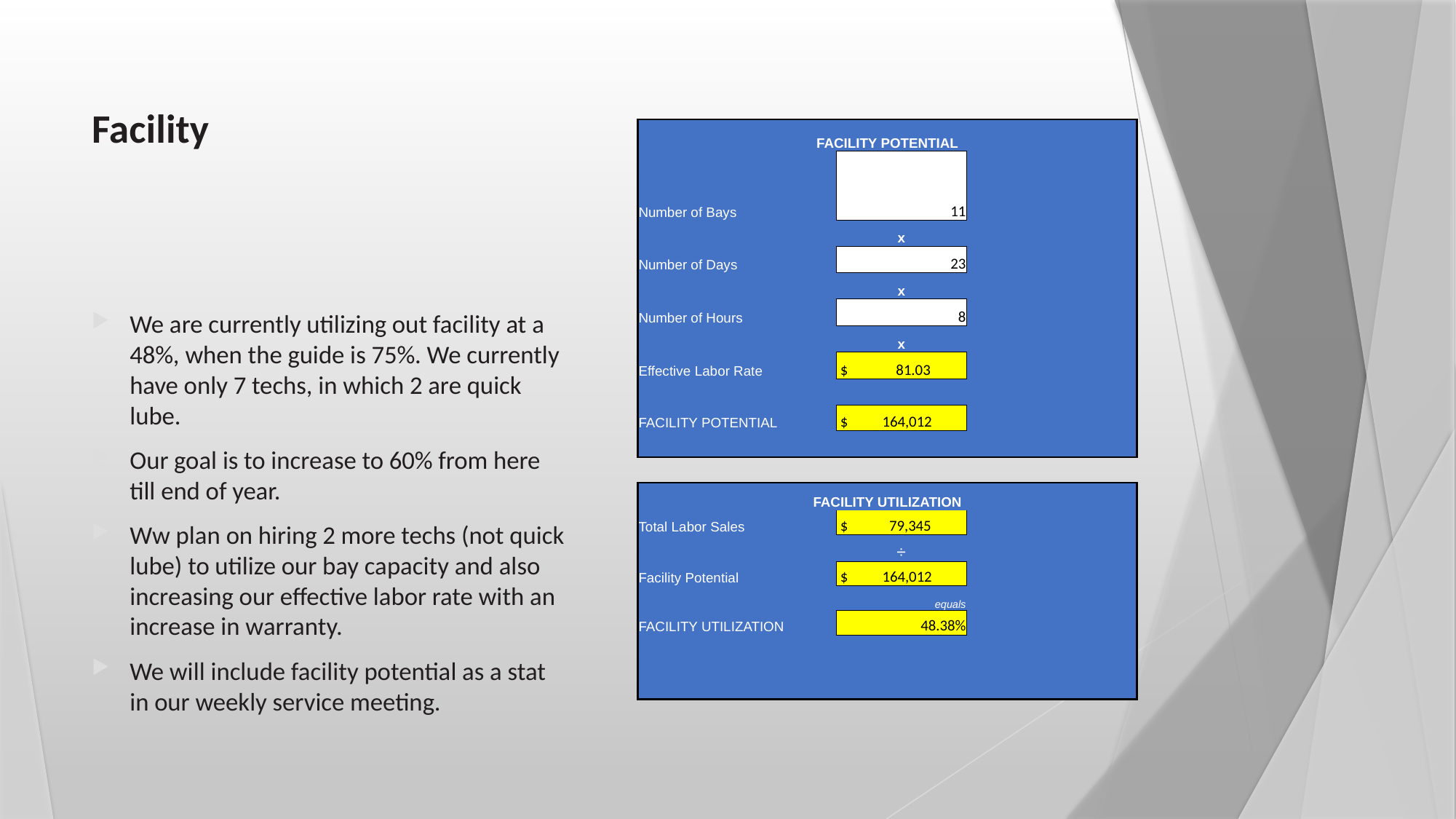

# Facility
| FACILITY POTENTIAL |  |  |  |
| --- | --- | --- | --- |
| Number of Bays | 11 |  |  |
|  | x |  |  |
| Number of Days | 23 |  |  |
|  | x |  |  |
| Number of Hours | 8 |  |  |
|  | x |  |  |
| Effective Labor Rate | $ 81.03 |  |  |
|  |  |  |  |
| FACILITY POTENTIAL | $ 164,012 |  |  |
|  |  |  |  |
|  |  |  |  |
| FACILITY UTILIZATION |  |  |  |
| Total Labor Sales | $ 79,345 |  |  |
|  | ÷ |  |  |
| Facility Potential | $ 164,012 |  |  |
|  | equals |  |  |
| FACILITY UTILIZATION | 48.38% |  |  |
|  |  |  |  |
|  |  |  |  |

We are currently utilizing out facility at a 48%, when the guide is 75%. We currently have only 7 techs, in which 2 are quick lube.
Our goal is to increase to 60% from here till end of year.
Ww plan on hiring 2 more techs (not quick lube) to utilize our bay capacity and also increasing our effective labor rate with an increase in warranty.
We will include facility potential as a stat in our weekly service meeting.